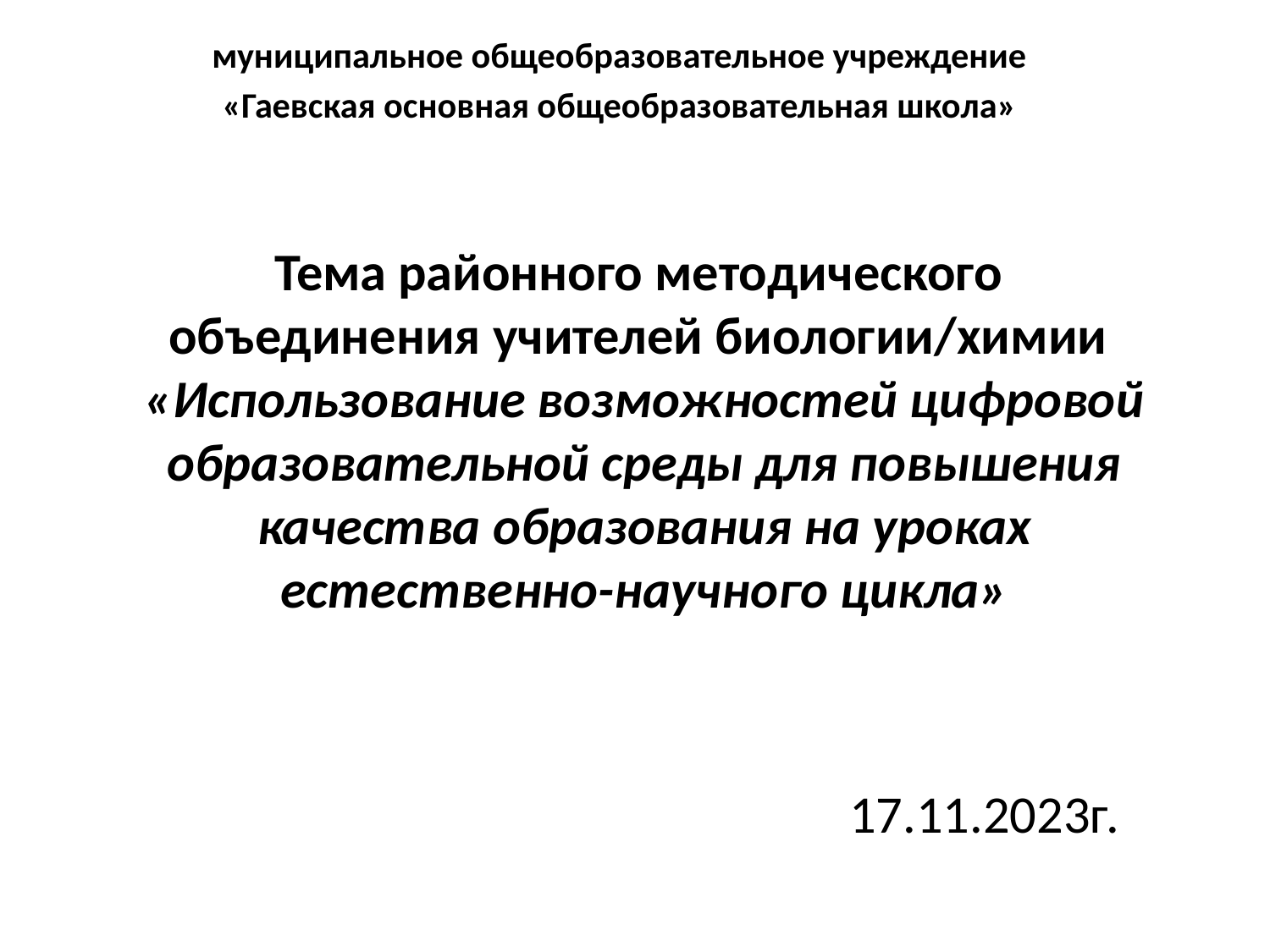

муниципальное общеобразовательное учреждение
«Гаевская основная общеобразовательная школа»

# Тема районного методического объединения учителей биологии/химии «Использование возможностей цифровой образовательной среды для повышения качества образования на уроках естественно-научного цикла»
17.11.2023г.